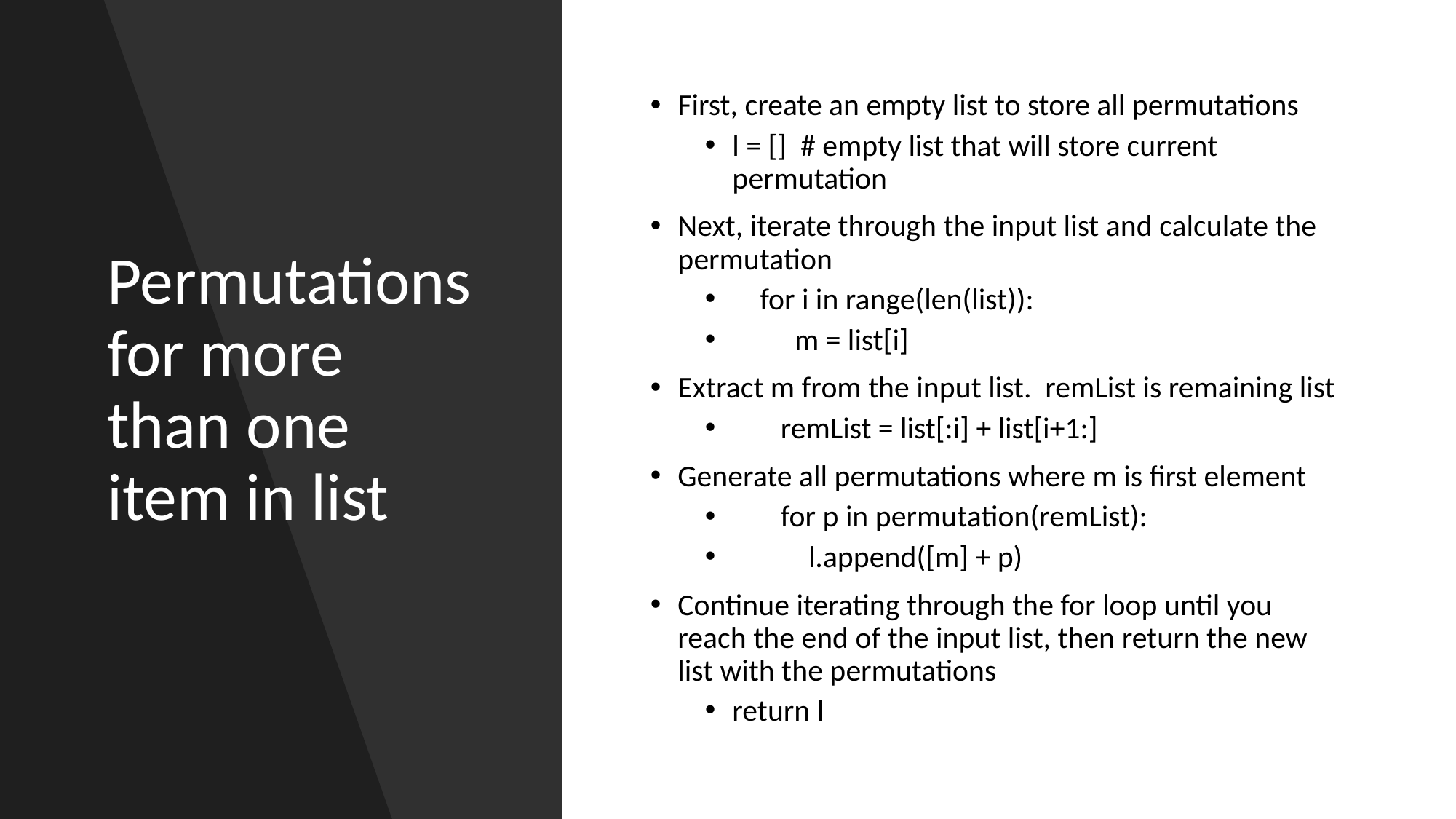

First, create an empty list to store all permutations
l = []  # empty list that will store current permutation
Next, iterate through the input list and calculate the permutation
    for i in range(len(list)):
         m = list[i]
Extract m from the input list.  remList is remaining list
       remList = list[:i] + list[i+1:]
Generate all permutations where m is first element
       for p in permutation(remList):
           l.append([m] + p)
Continue iterating through the for loop until you reach the end of the input list, then return the new list with the permutations
return l
# Permutations for more than one item in list